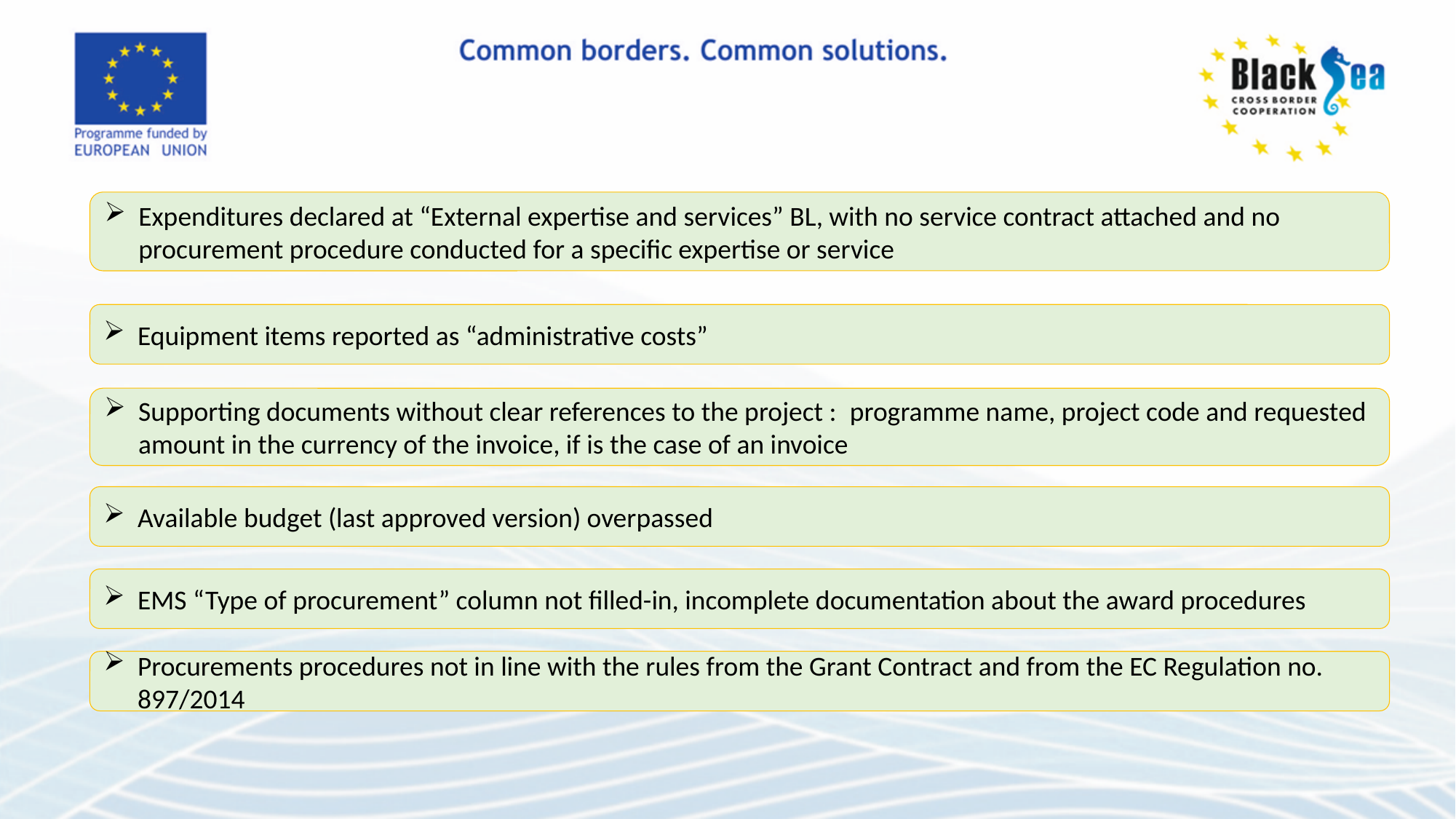

Expenditures declared at “External expertise and services” BL, with no service contract attached and no procurement procedure conducted for a specific expertise or service
Equipment items reported as “administrative costs”
Supporting documents without clear references to the project :  programme name, project code and requested amount in the currency of the invoice, if is the case of an invoice
Available budget (last approved version) overpassed
EMS “Type of procurement” column not filled-in, incomplete documentation about the award procedures
Procurements procedures not in line with the rules from the Grant Contract and from the EC Regulation no. 897/2014